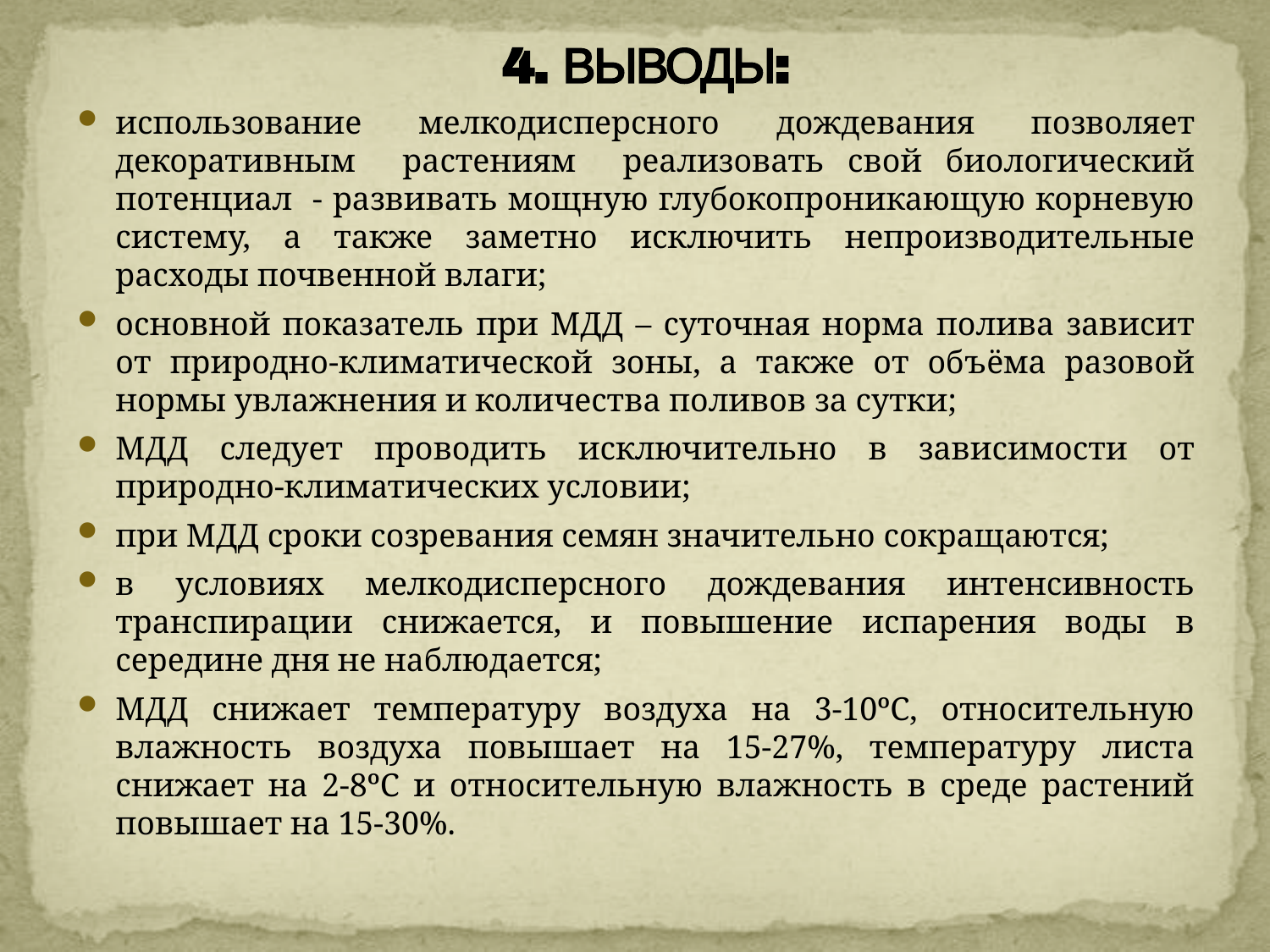

# 4. ВЫВОДЫ:
использование мелкодисперсного дождевания позволяет декоративным  растениям  реализовать свой биологический потенциал  - развивать мощную глубокопроникающую корневую систему, а также заметно исключить непроизводительные расходы почвенной влаги;
основной показатель при МДД – суточная норма полива зависит от природно-климатической зоны, а также от объёма разовой нормы увлажнения и количества поливов за сутки;
МДД следует проводить исключительно в зависимости от природно-климатических условии;
при МДД сроки созревания семян значительно сокращаются;
в условиях мелкодисперсного дождевания интенсивность транспирации снижается, и повышение испарения воды в середине дня не наблюдается;
МДД снижает температуру воздуха на 3-10ºС, относительную влажность воздуха повышает на 15-27%, температуру листа снижает на 2-8ºС и относительную влажность в среде растений повышает на 15-30%.